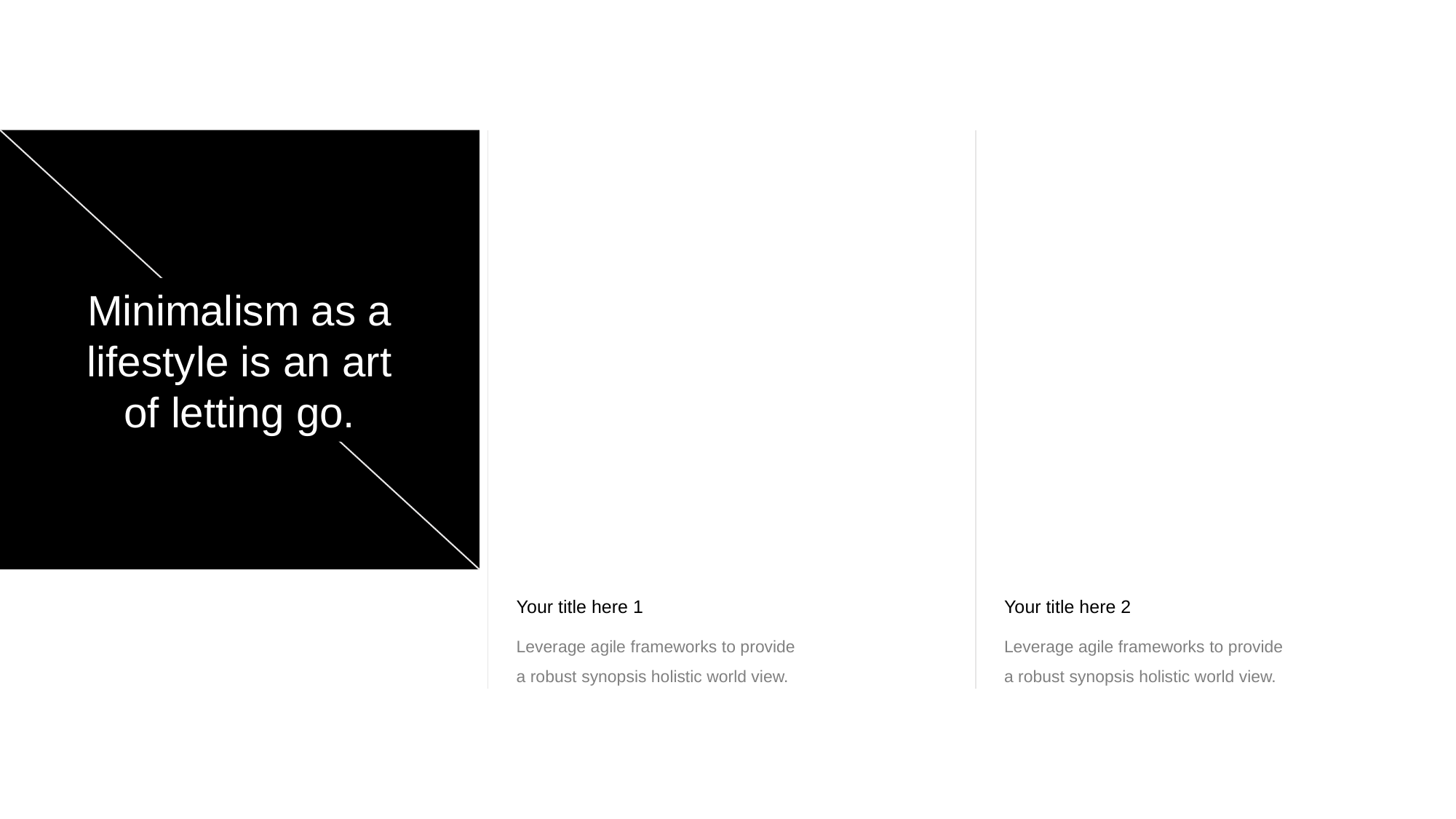

Minimalism as a lifestyle is an art of letting go.
Your title here 1
Your title here 2
Leverage agile frameworks to provide a robust synopsis holistic world view.
Leverage agile frameworks to provide a robust synopsis holistic world view.